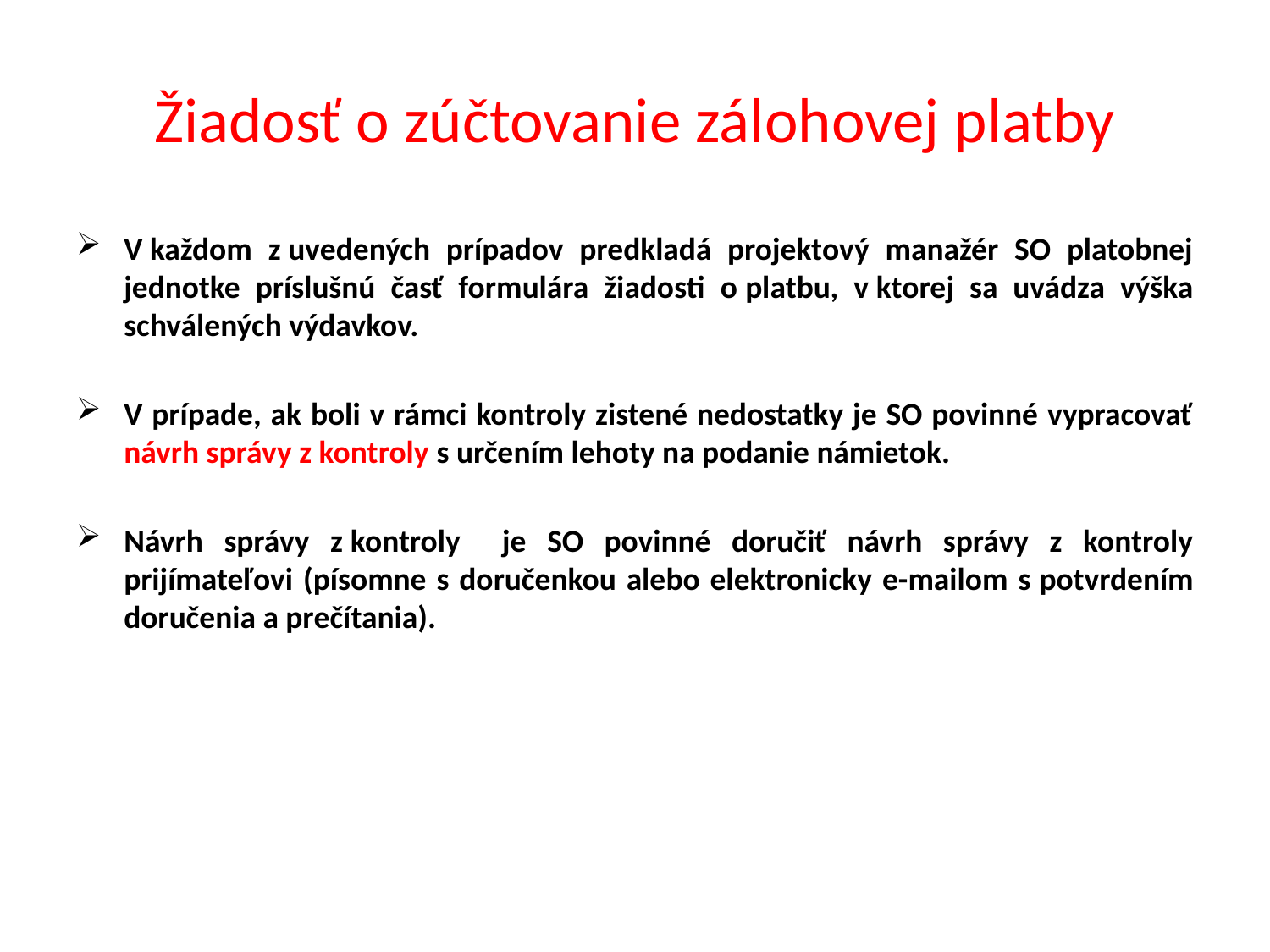

# Žiadosť o zúčtovanie zálohovej platby
V každom z uvedených prípadov predkladá projektový manažér SO platobnej jednotke príslušnú časť formulára žiadosti o platbu, v ktorej sa uvádza výška schválených výdavkov.

V prípade, ak boli v rámci kontroly zistené nedostatky je SO povinné vypracovať návrh správy z kontroly s určením lehoty na podanie námietok.

Návrh správy z kontroly  je SO povinné doručiť návrh správy z kontroly prijímateľovi (písomne s doručenkou alebo elektronicky e-mailom s potvrdením doručenia a prečítania).